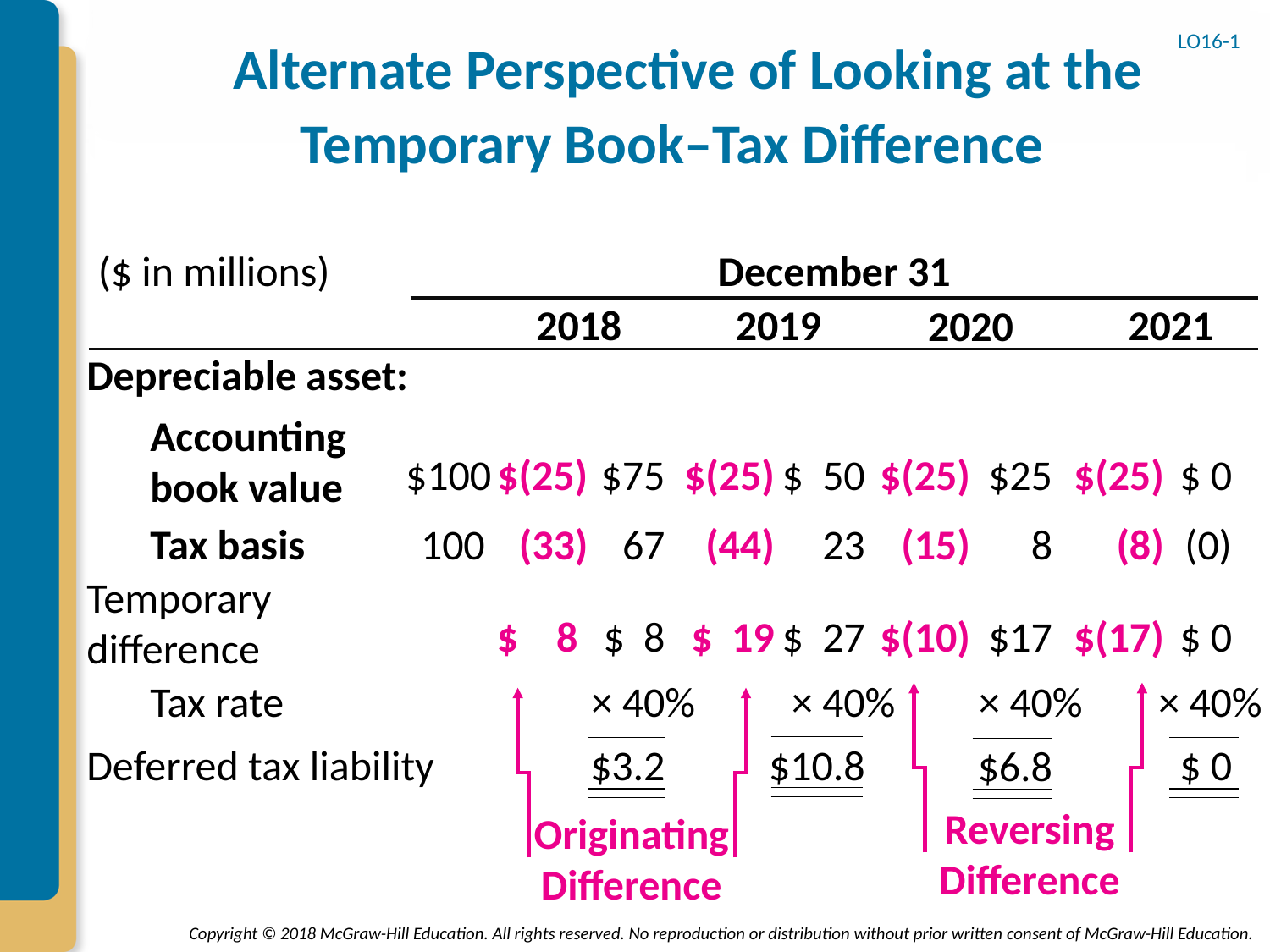

# Alternate Perspective of Looking at the Temporary Book–Tax Difference
LO16-1
($ in millions)
December 31
2018
2019
2021
2020
Depreciable asset:
Accounting book value
$100
$(25)
$75
$(25)
$  50
$(25)
$25
$(25)
$ 0
Tax basis
100
(33)
67
(44)
23
(15)
8
(8)
(0)
Temporary difference
$    8
$  8
$  19
$  27
$(10)
$17
$(17)
$ 0
Tax rate
× 40%
× 40%
× 40%
× 40%
Deferred tax liability
$3.2
$10.8
$ 0
$6.8
Reversing Difference
Originating Difference